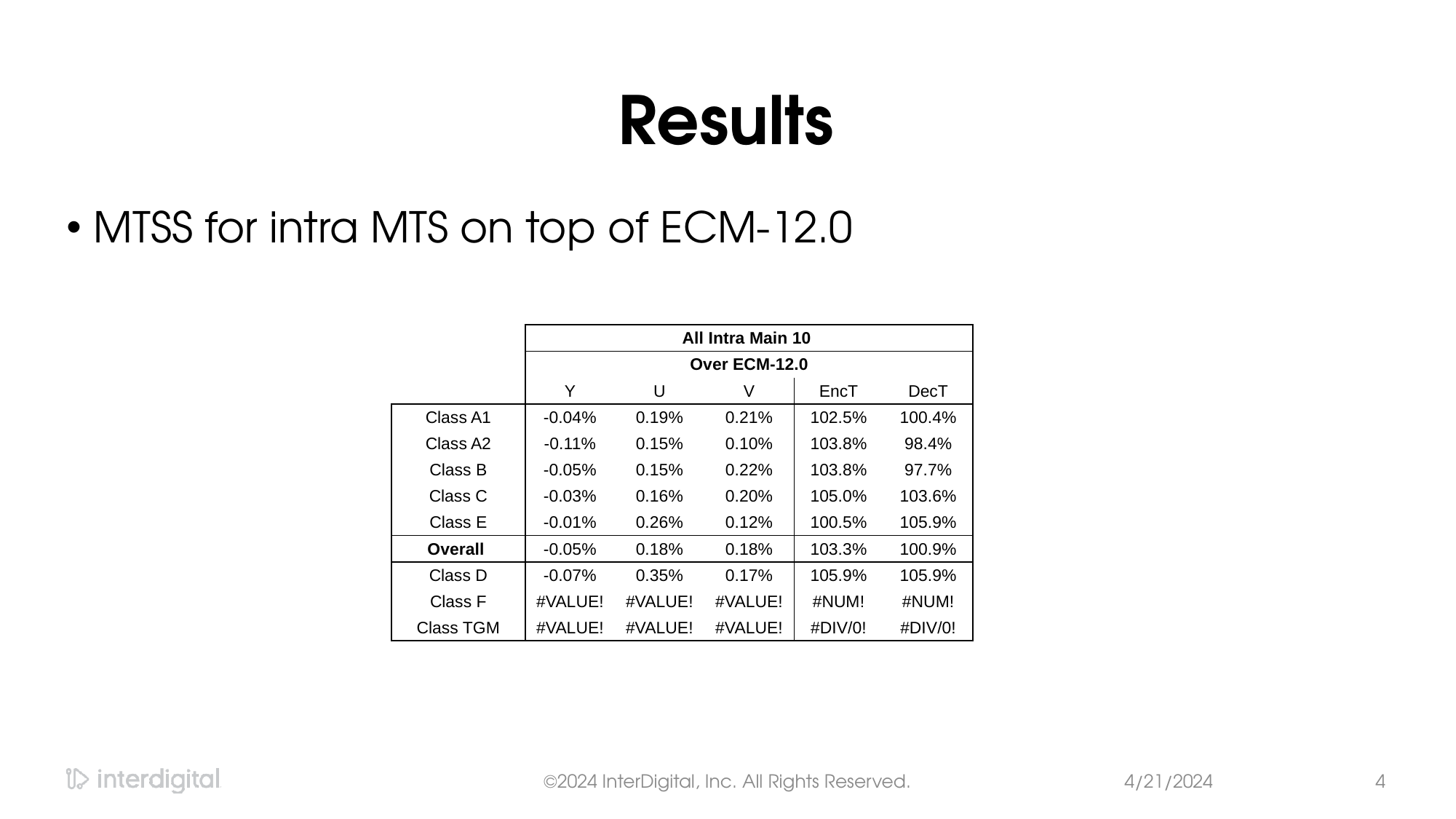

# Results
MTSS for intra MTS on top of ECM-12.0

|  | All Intra Main 10 |  |  |  |  |
| --- | --- | --- | --- | --- | --- |
|  | Over ECM-12.0 |  |  |  |  |
|  | Y | U | V | EncT | DecT |
| Class A1 | -0.04% | 0.19% | 0.21% | 102.5% | 100.4% |
| Class A2 | -0.11% | 0.15% | 0.10% | 103.8% | 98.4% |
| Class B | -0.05% | 0.15% | 0.22% | 103.8% | 97.7% |
| Class C | -0.03% | 0.16% | 0.20% | 105.0% | 103.6% |
| Class E | -0.01% | 0.26% | 0.12% | 100.5% | 105.9% |
| Overall | -0.05% | 0.18% | 0.18% | 103.3% | 100.9% |
| Class D | -0.07% | 0.35% | 0.17% | 105.9% | 105.9% |
| Class F | #VALUE! | #VALUE! | #VALUE! | #NUM! | #NUM! |
| Class TGM | #VALUE! | #VALUE! | #VALUE! | #DIV/0! | #DIV/0! |
©2024 InterDigital, Inc. All Rights Reserved.
4/21/2024
4